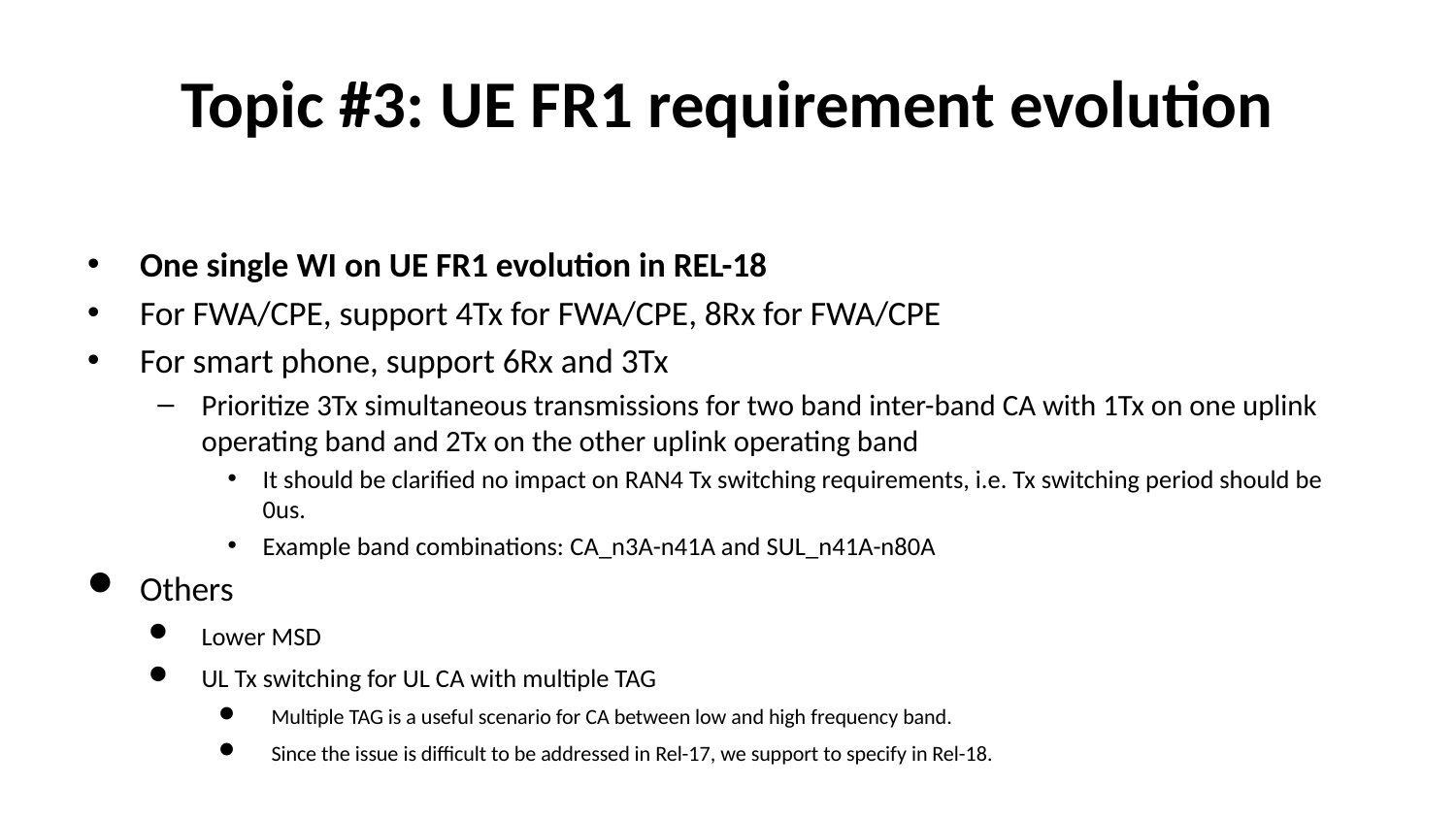

# Topic #3: UE FR1 requirement evolution
One single WI on UE FR1 evolution in REL-18
For FWA/CPE, support 4Tx for FWA/CPE, 8Rx for FWA/CPE
For smart phone, support 6Rx and 3Tx
Prioritize 3Tx simultaneous transmissions for two band inter-band CA with 1Tx on one uplink operating band and 2Tx on the other uplink operating band
It should be clarified no impact on RAN4 Tx switching requirements, i.e. Tx switching period should be 0us.
Example band combinations: CA_n3A-n41A and SUL_n41A-n80A
Others
Lower MSD
UL Tx switching for UL CA with multiple TAG
Multiple TAG is a useful scenario for CA between low and high frequency band.
Since the issue is difficult to be addressed in Rel-17, we support to specify in Rel-18.